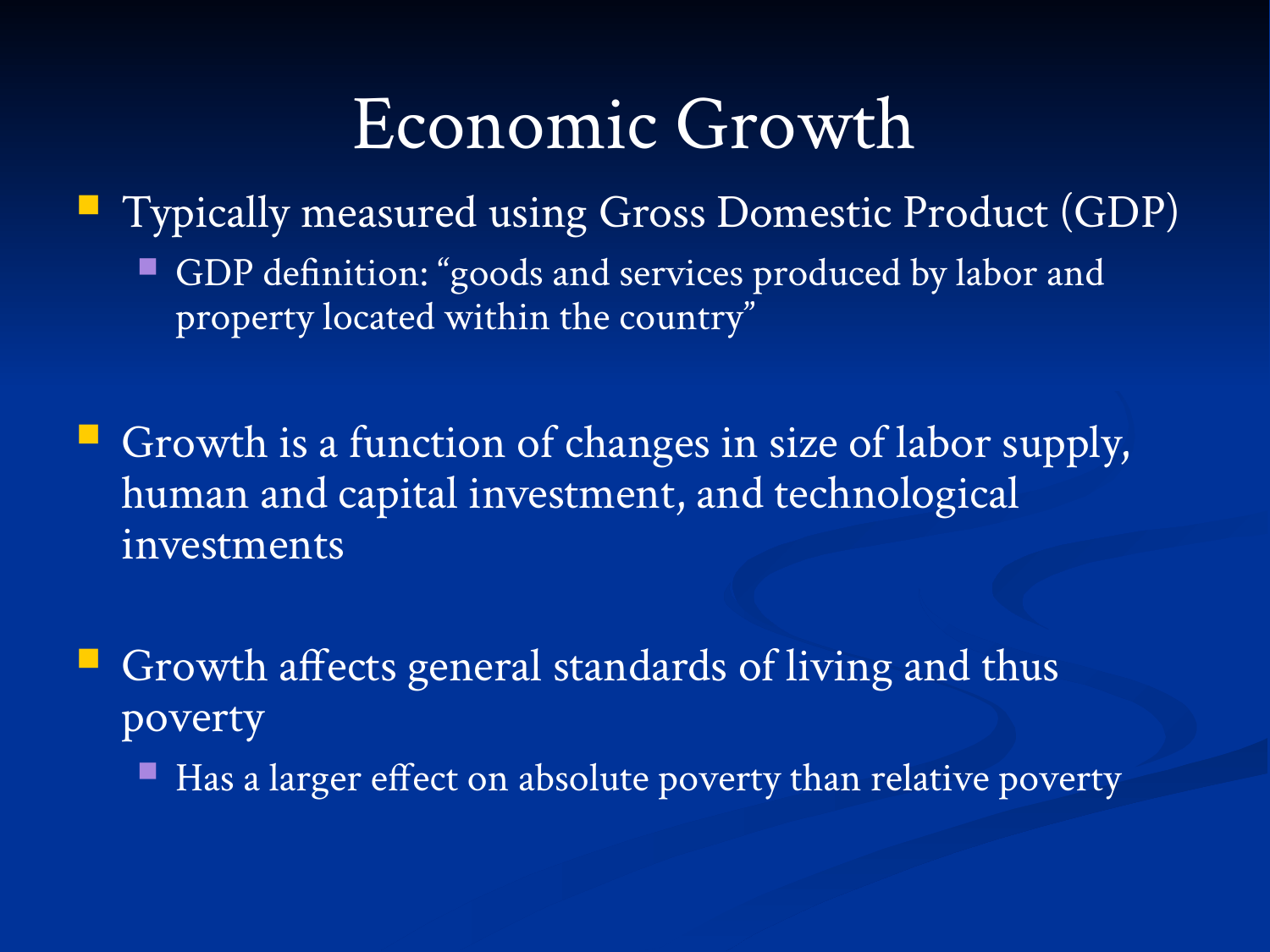

Economic Growth
# Typically measured using Gross Domestic Product (GDP)
GDP definition: “goods and services produced by labor and property located within the country”

Growth is a function of changes in size of labor supply, human and capital investment, and technological investments

Growth affects general standards of living and thus poverty
Has a larger effect on absolute poverty than relative poverty